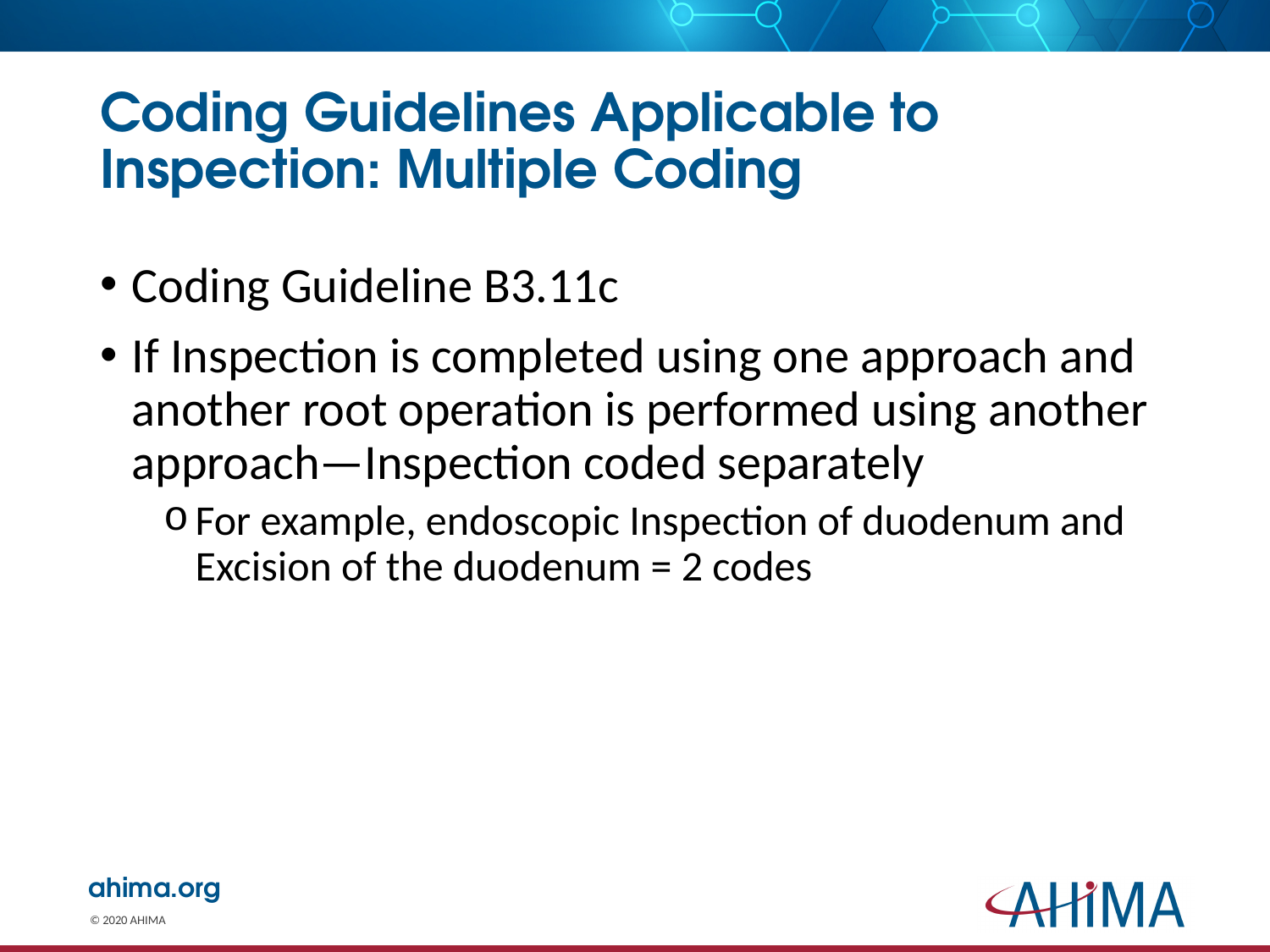

# Coding Guidelines Applicable to Inspection: Multiple Coding
Coding Guideline B3.11c
If Inspection is completed using one approach and another root operation is performed using another approach—Inspection coded separately
For example, endoscopic Inspection of duodenum and Excision of the duodenum = 2 codes